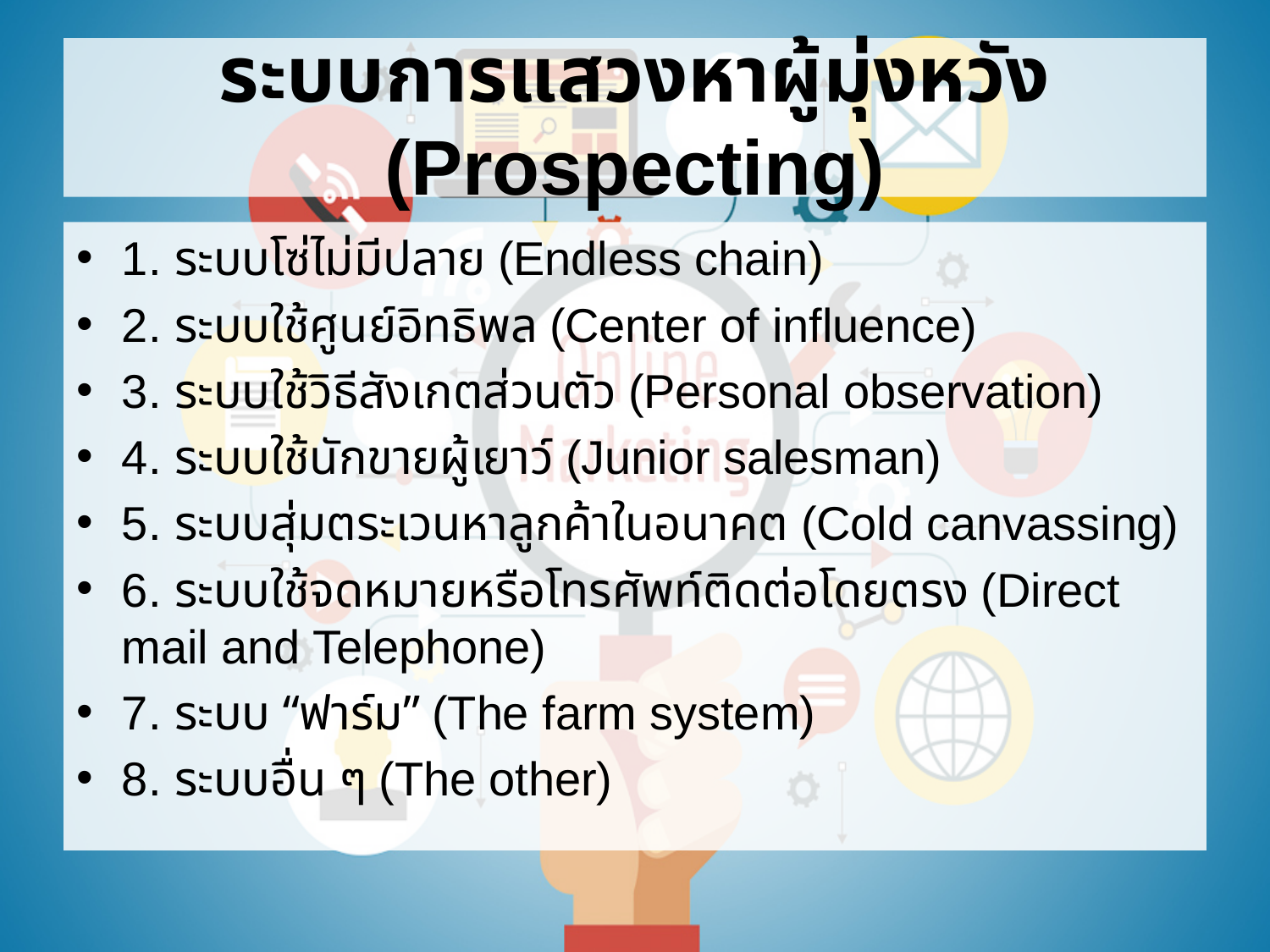

# ระบบการแสวงหาผู้มุ่งหวัง (Prospecting)
1. ระบบโซ่ไม่มีปลาย (Endless chain)
2. ระบบใช้ศูนย์อิทธิพล (Center of influence)
3. ระบบใช้วิธีสังเกตส่วนตัว (Personal observation)
4. ระบบใช้นักขายผู้เยาว์ (Junior salesman)
5. ระบบสุ่มตระเวนหาลูกค้าในอนาคต (Cold canvassing)
6. ระบบใช้จดหมายหรือโทรศัพท์ติดต่อโดยตรง (Direct mail and Telephone)
7. ระบบ “ฟาร์ม” (The farm system)
8. ระบบอื่น ๆ (The other)